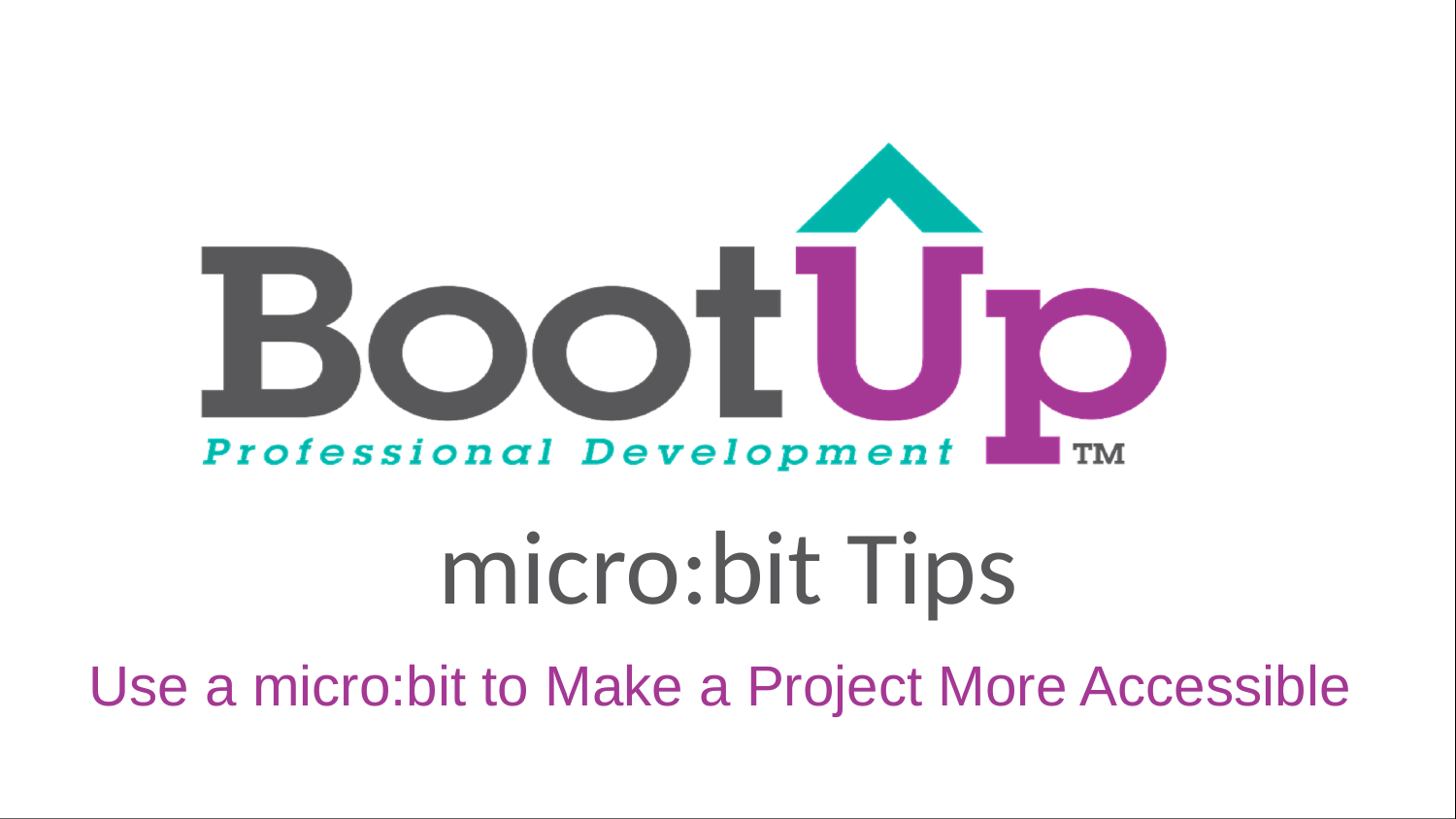

# micro:bit Tips
Use a micro:bit to Make a Project More Accessible